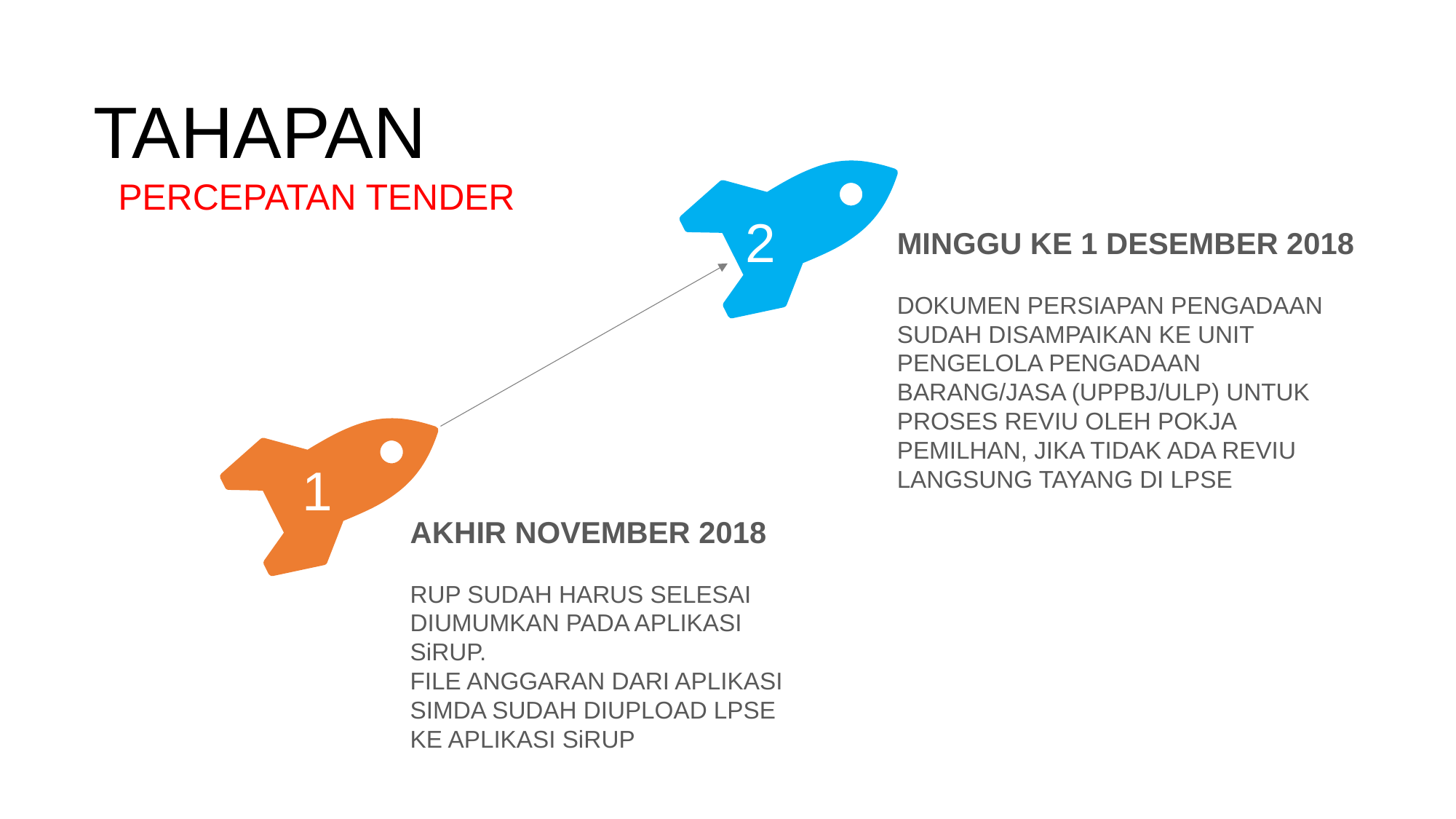

TAHAPAN

2
PERCEPATAN TENDER
MINGGU KE 1 DESEMBER 2018

DOKUMEN PERSIAPAN PENGADAAN SUDAH DISAMPAIKAN KE UNIT PENGELOLA PENGADAAN BARANG/JASA (UPPBJ/ULP) UNTUK PROSES REVIU OLEH POKJA PEMILHAN, JIKA TIDAK ADA REVIU LANGSUNG TAYANG DI LPSE

1
AKHIR NOVEMBER 2018

RUP SUDAH HARUS SELESAI DIUMUMKAN PADA APLIKASI SiRUP.
FILE ANGGARAN DARI APLIKASI SIMDA SUDAH DIUPLOAD LPSE KE APLIKASI SiRUP